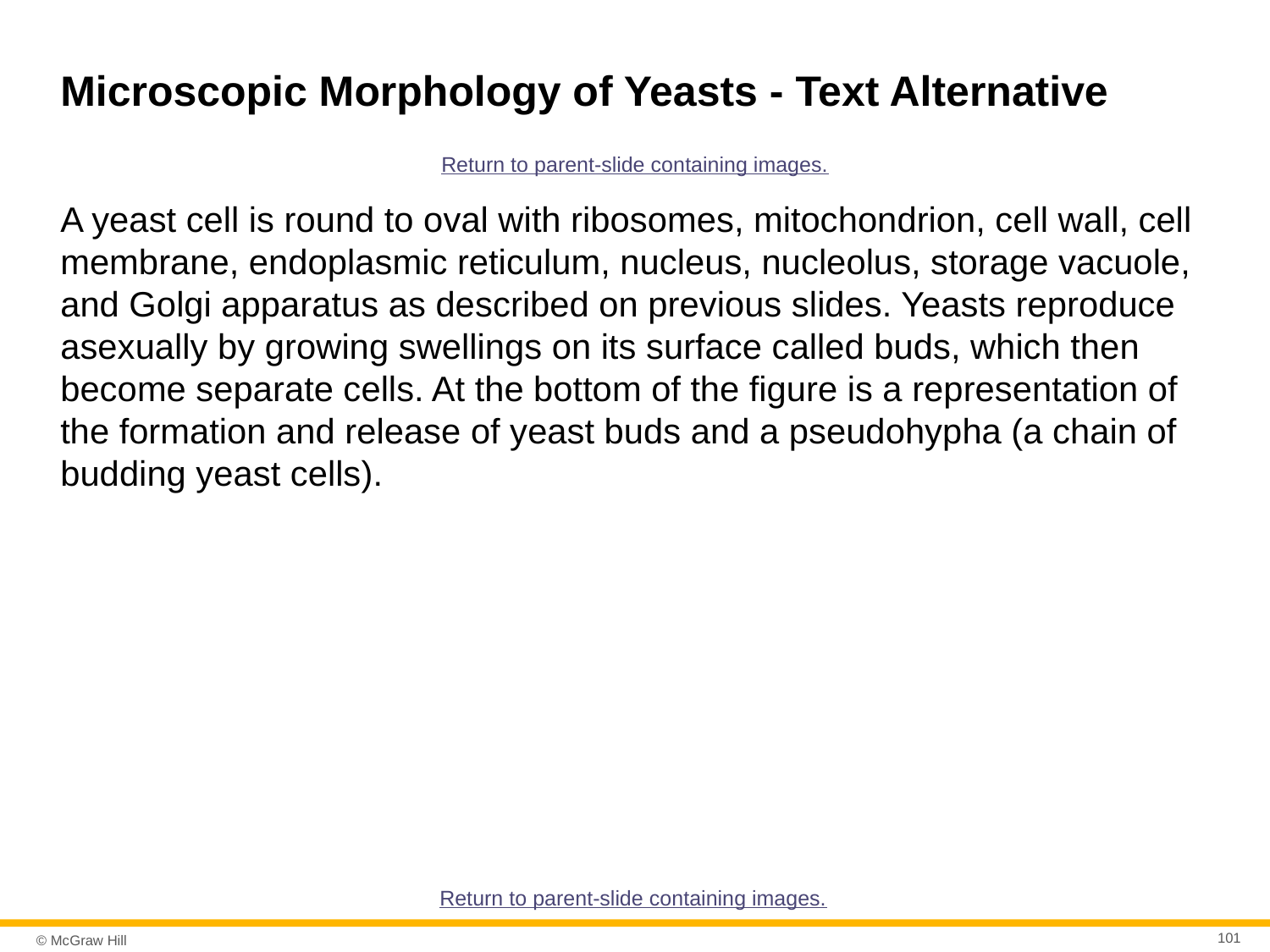

# Microscopic Morphology of Yeasts - Text Alternative
Return to parent-slide containing images.
A yeast cell is round to oval with ribosomes, mitochondrion, cell wall, cell membrane, endoplasmic reticulum, nucleus, nucleolus, storage vacuole, and Golgi apparatus as described on previous slides. Yeasts reproduce asexually by growing swellings on its surface called buds, which then become separate cells. At the bottom of the figure is a representation of the formation and release of yeast buds and a pseudohypha (a chain of budding yeast cells).
Return to parent-slide containing images.